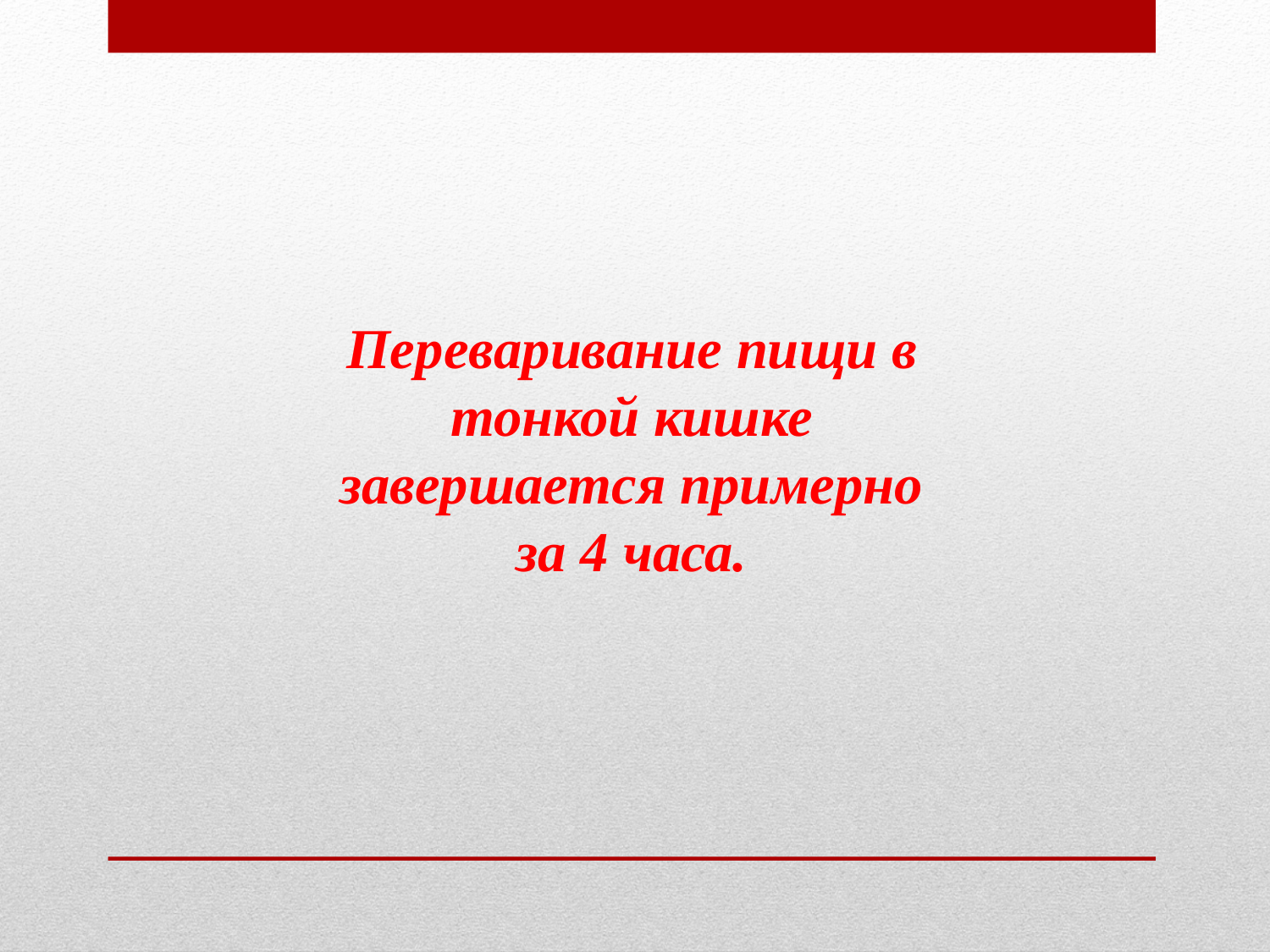

Переваривание пищи в тонкой кишке завершается примерно за 4 часа.